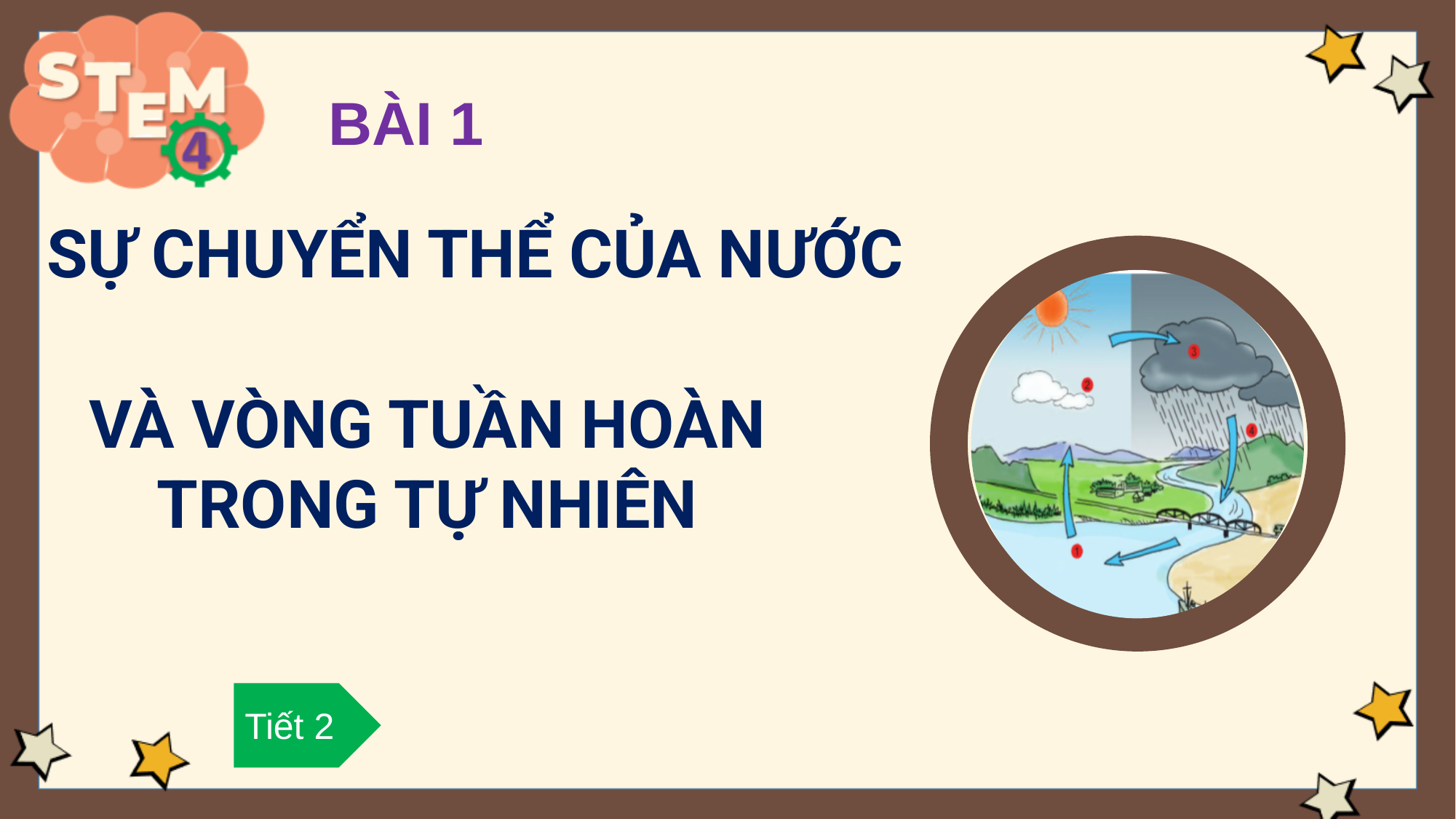

BÀI 1
SỰ CHUYỂN THỂ CỦA NƯỚC

VÀ VÒNG TUẦN HOÀN TRONG TỰ NHIÊN

Tiết 2